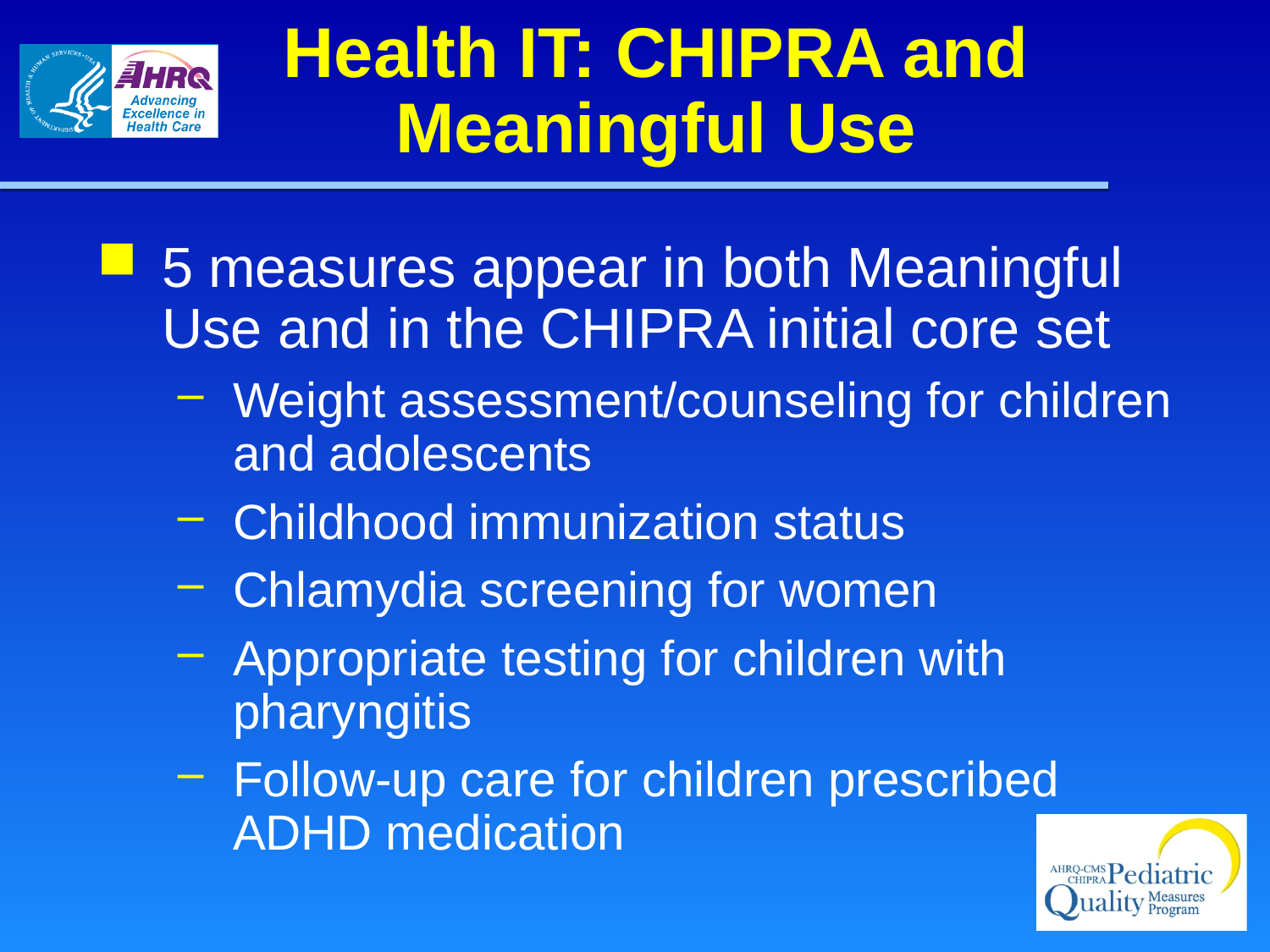

# Health IT: CHIPRA and Meaningful Use
5 measures appear in both Meaningful Use and in the CHIPRA initial core set
Weight assessment/counseling for children and adolescents
Childhood immunization status
Chlamydia screening for women
Appropriate testing for children with pharyngitis
Follow-up care for children prescribed ADHD medication